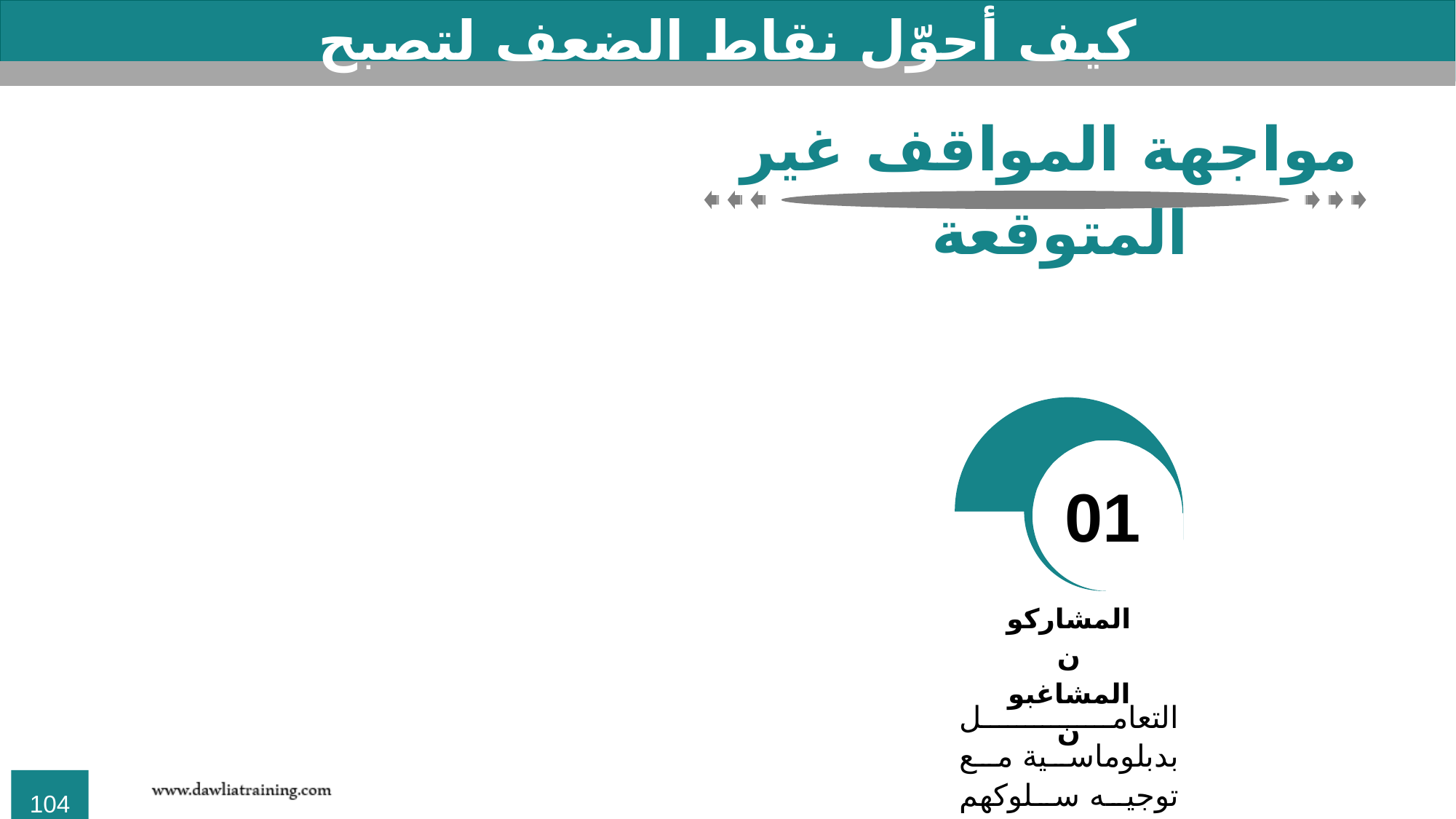

كيف أحوّل نقاط الضعف لتصبح نقاط قوة؟
 مواجهة المواقف غير المتوقعة

01
المشاركون المشاغبون
التعامل بدبلوماسية مع توجيه سلوكهم نحو الإيجابية.